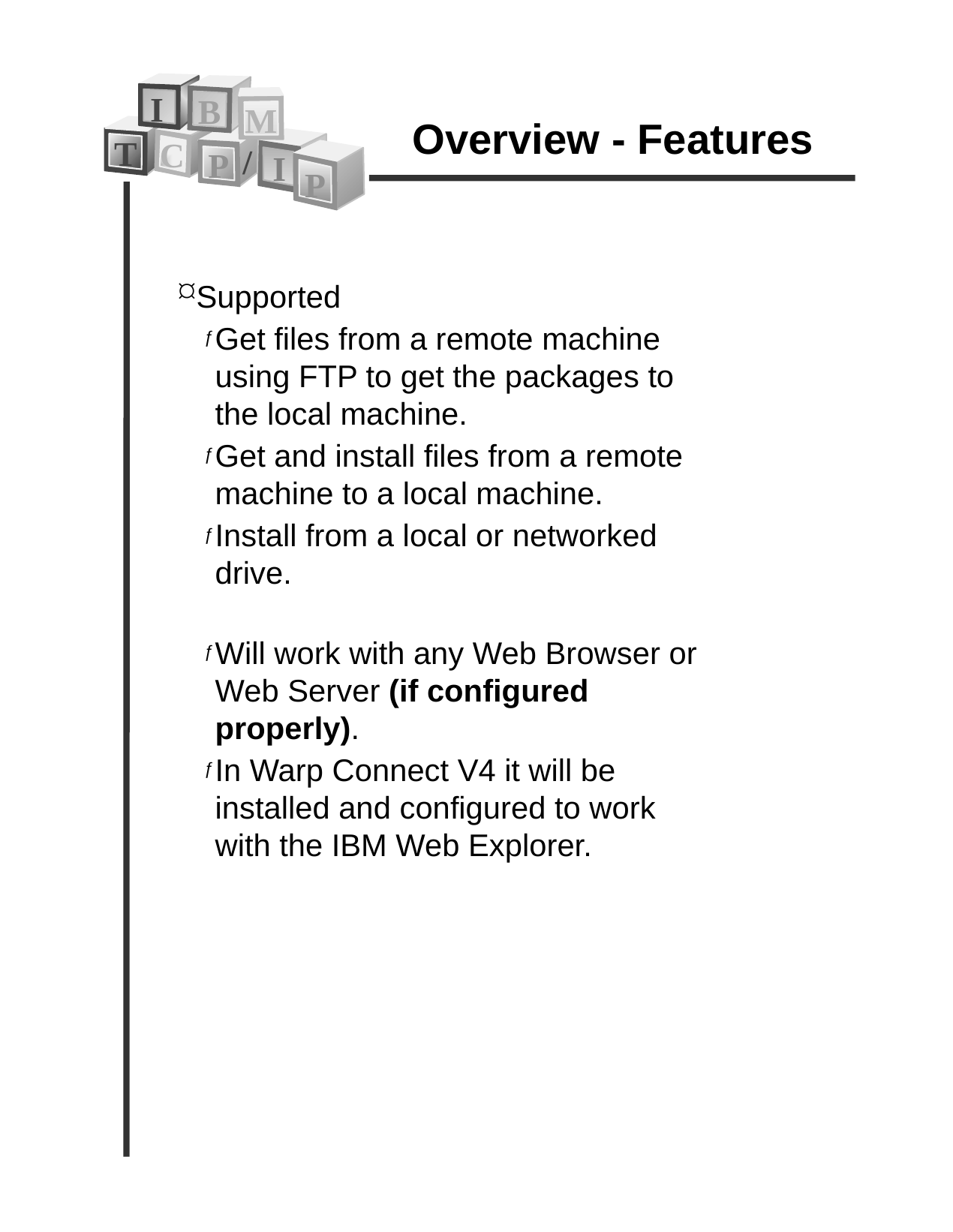

Overview - Features

I

B

M

T
C

/

P

I

P

Supported
Get files from a remote machine using FTP to get the packages to the local machine.
Get and install files from a remote machine to a local machine.
Install from a local or networked drive.
Will work with any Web Browser or Web Server (if configured properly).
In Warp Connect V4 it will be installed and configured to work with the IBM Web Explorer.